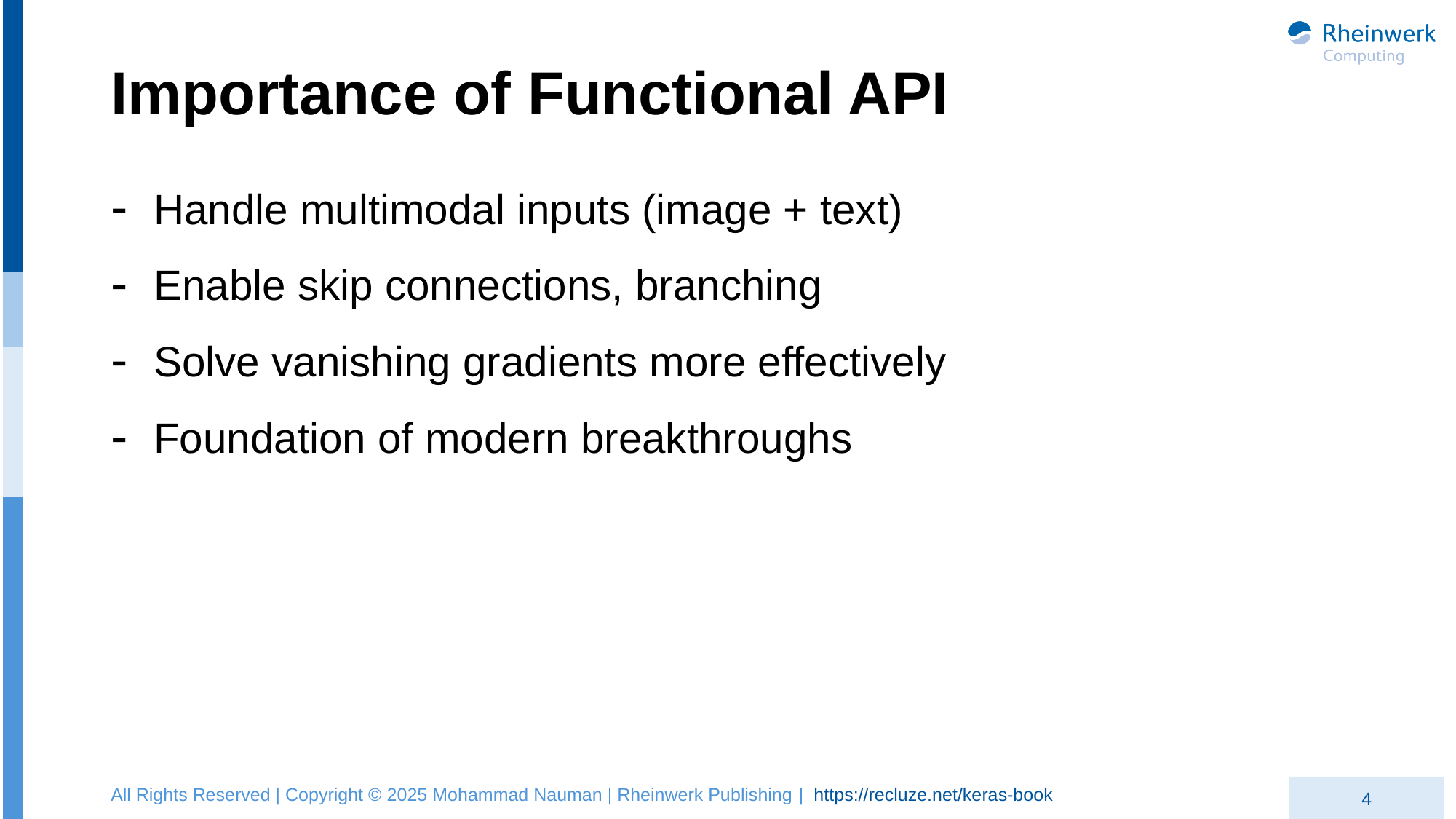

# Importance of Functional API
Handle multimodal inputs (image + text)
Enable skip connections, branching
Solve vanishing gradients more effectively
Foundation of modern breakthroughs